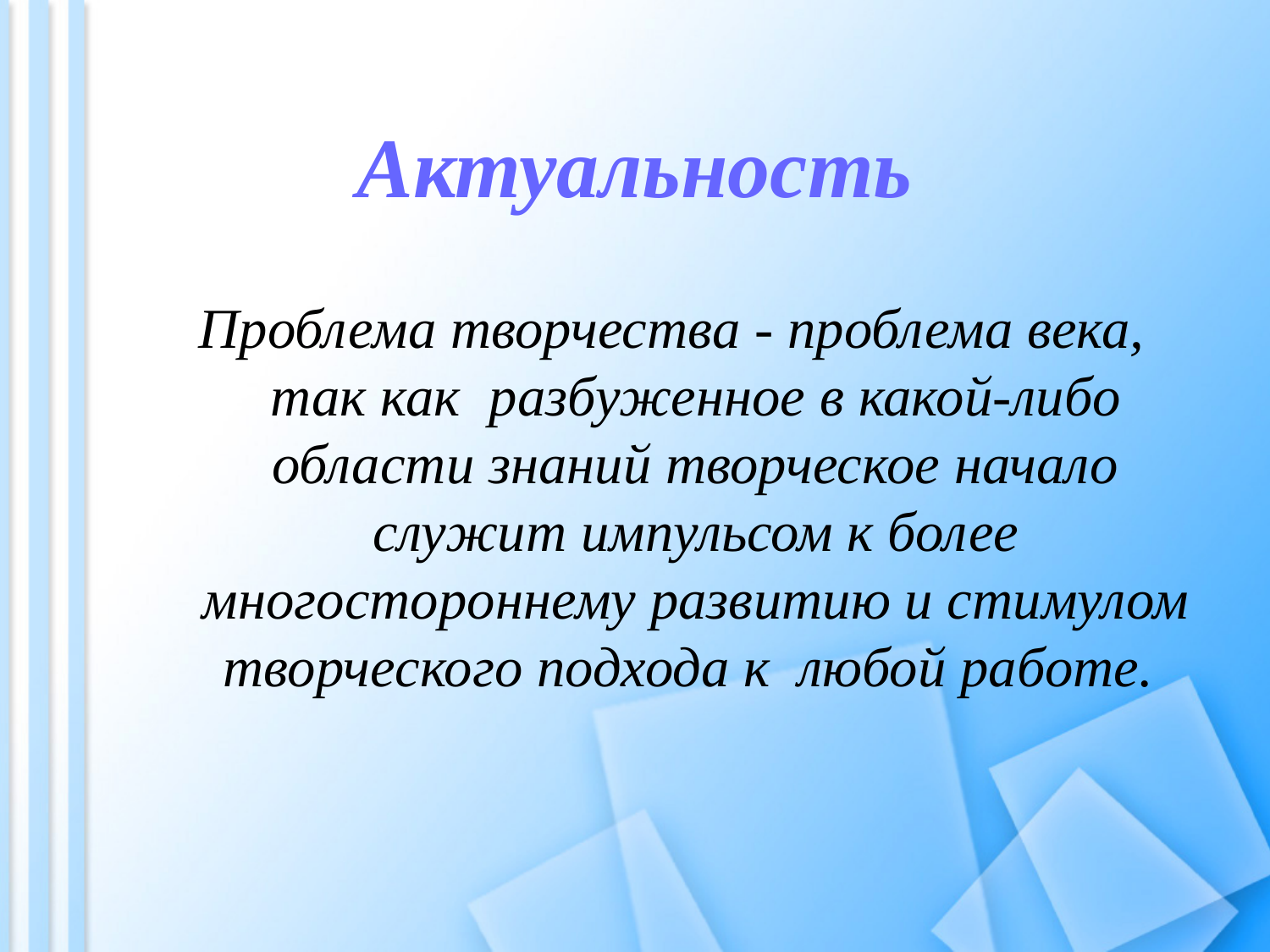

# Актуальность
Проблема творчества - проблема века, так как  разбуженное в какой-либо области знаний творческое начало служит импульсом к более многостороннему развитию и стимулом творческого подхода к  любой работе.